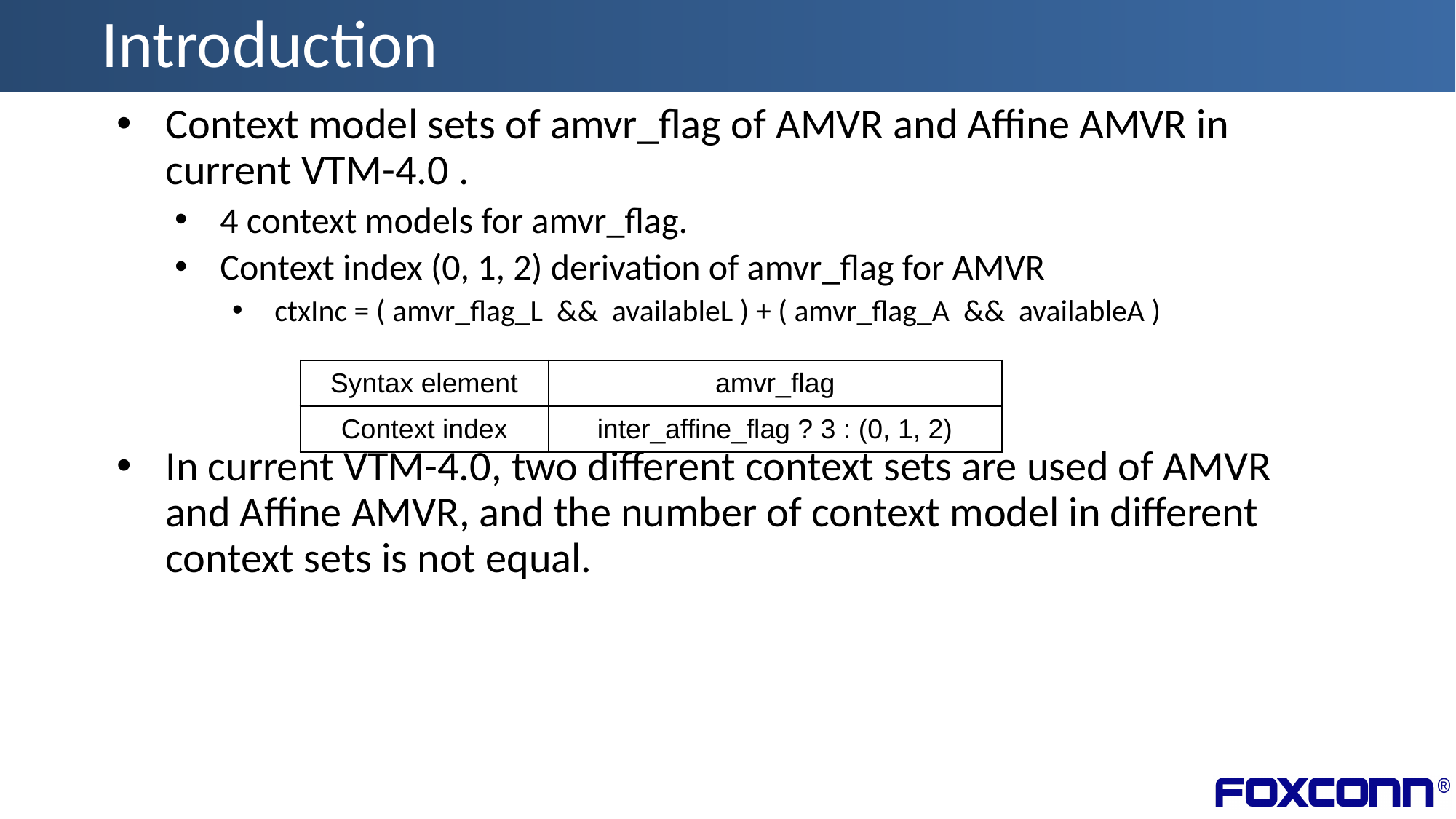

# Introduction
Context model sets of amvr_flag of AMVR and Affine AMVR in current VTM-4.0 .
4 context models for amvr_flag.
Context index (0, 1, 2) derivation of amvr_flag for AMVR
ctxInc = ( amvr_flag_L  &&  availableL ) + ( amvr_flag_A  &&  availableA )

In current VTM-4.0, two different context sets are used of AMVR and Affine AMVR, and the number of context model in different context sets is not equal.

| Syntax element | amvr\_flag |
| --- | --- |
| Context index | inter\_affine\_flag ? 3 : (0, 1, 2) |